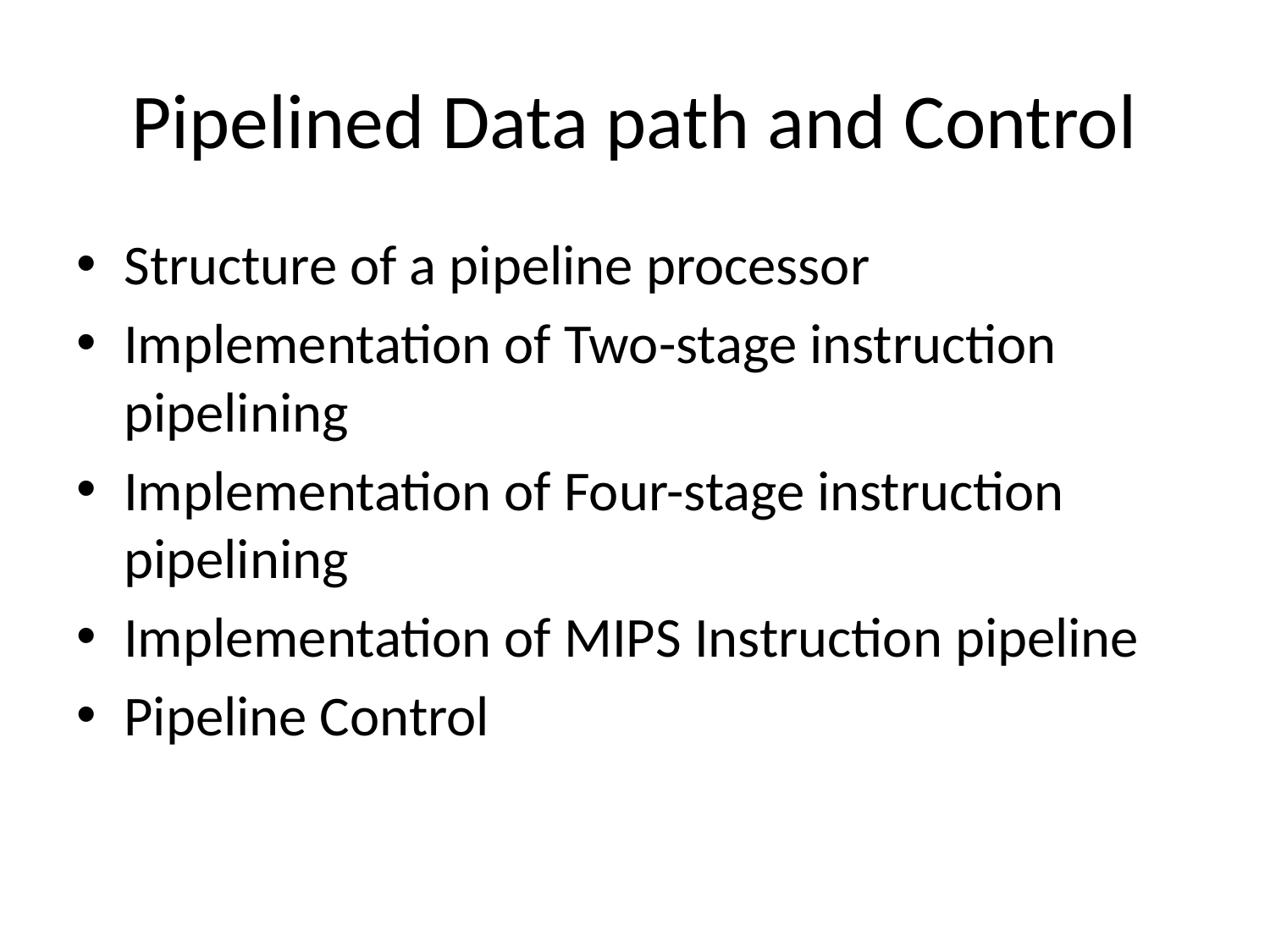

# Pipelined Data path and Control
Structure of a pipeline processor
Implementation of Two-stage instruction pipelining
Implementation of Four-stage instruction pipelining
Implementation of MIPS Instruction pipeline
Pipeline Control